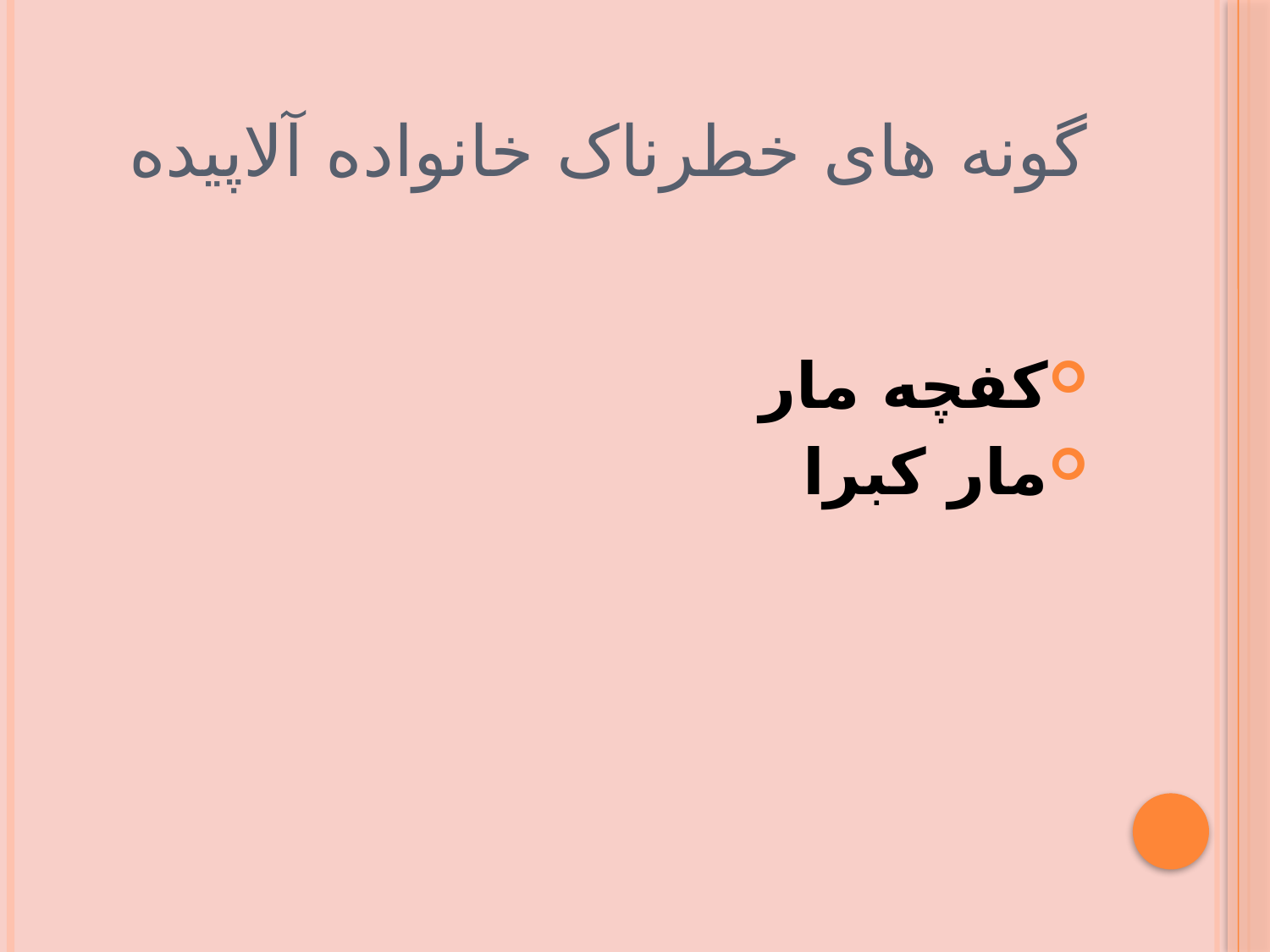

# گونه های خطرناک خانواده آلاپیده
کفچه مار
مار کبرا